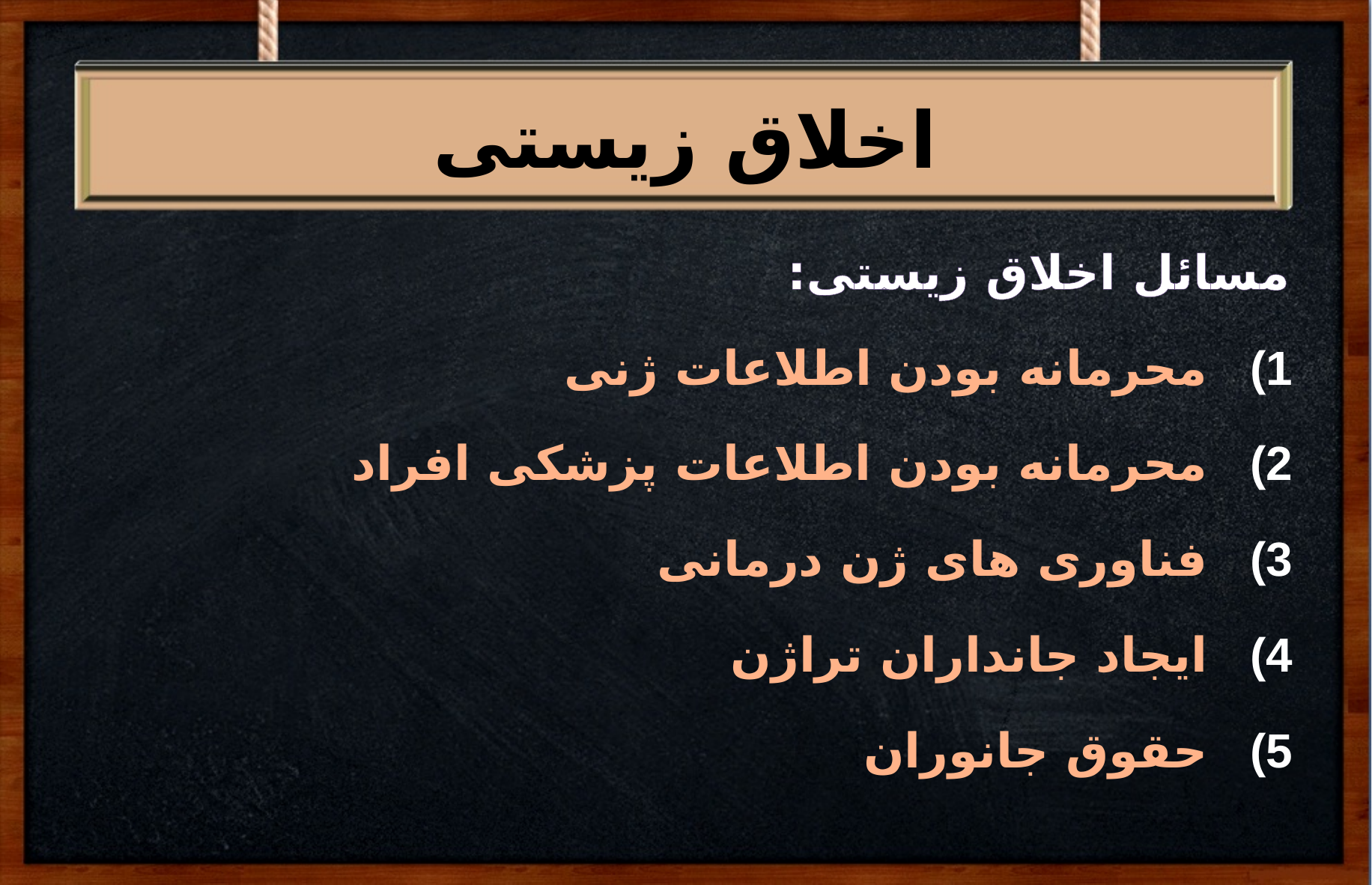

#
اخلاق زیستی
مسائل اخلاق زیستی:
محرمانه بودن اطلاعات ژنی
محرمانه بودن اطلاعات پزشکی افراد
فناوری های ژن درمانی
ایجاد جانداران تراژن
حقوق جانوران